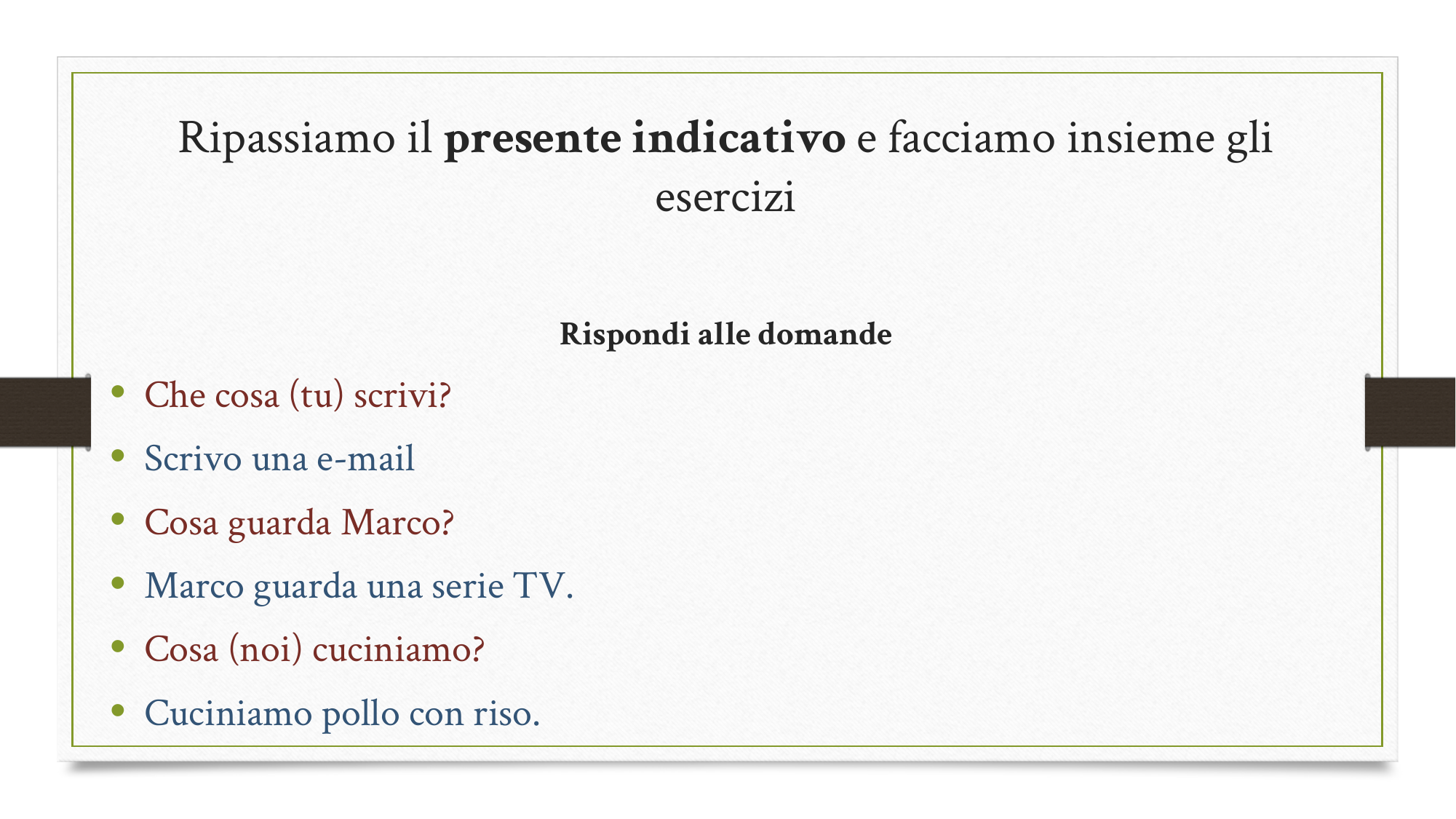

# Ripassiamo il presente indicativo e facciamo insieme gli esercizi
Rispondi alle domande
Che cosa (tu) scrivi?
Scrivo una e-mail
Cosa guarda Marco?
Marco guarda una serie TV.
Cosa (noi) cuciniamo?
Cuciniamo pollo con riso.